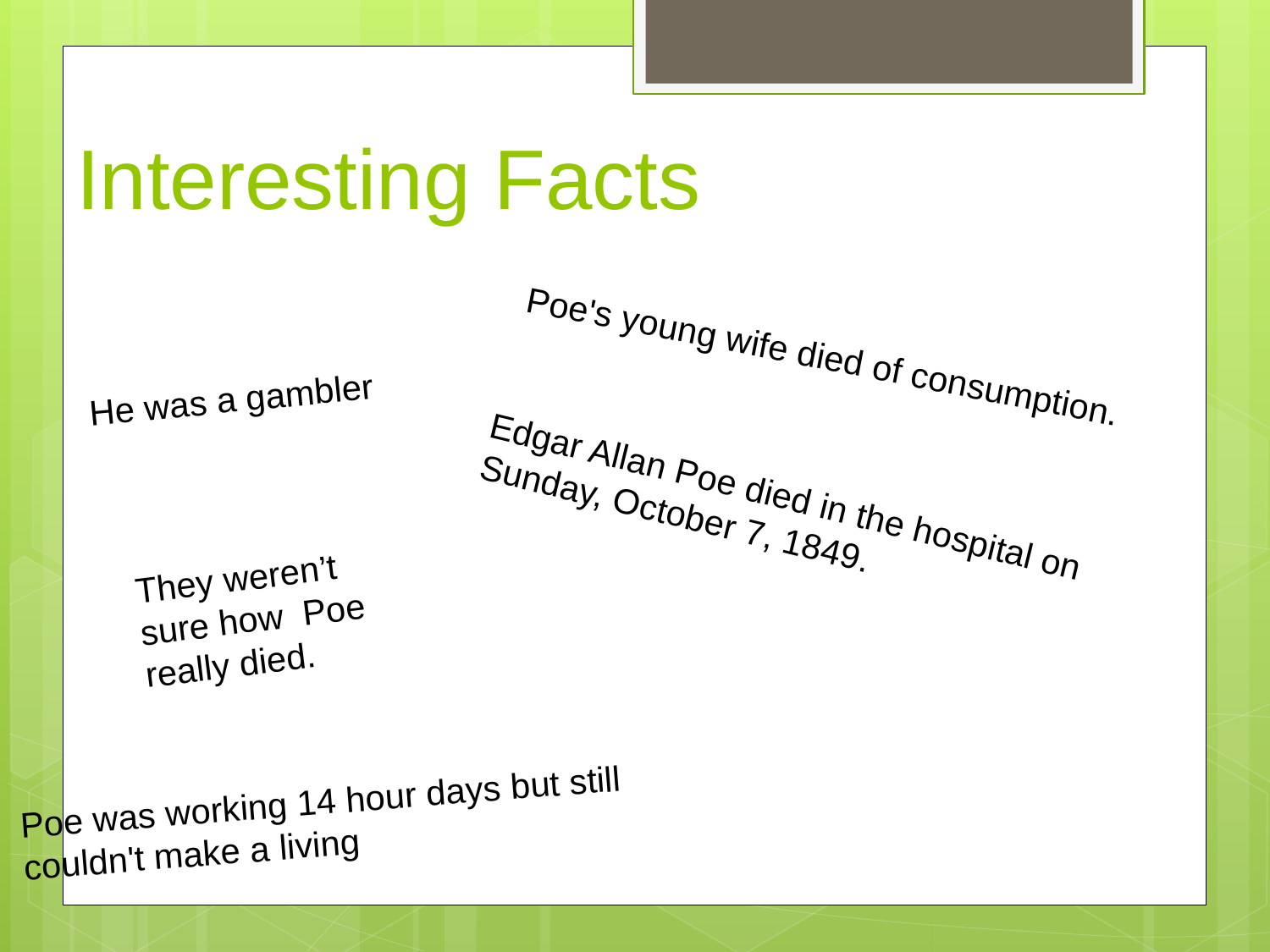

# Interesting Facts
Poe's young wife died of consumption.
He was a gambler
Edgar Allan Poe died in the hospital on Sunday, October 7, 1849.
They weren’t sure how  Poe really died.
Poe was working 14 hour days but still couldn't make a living